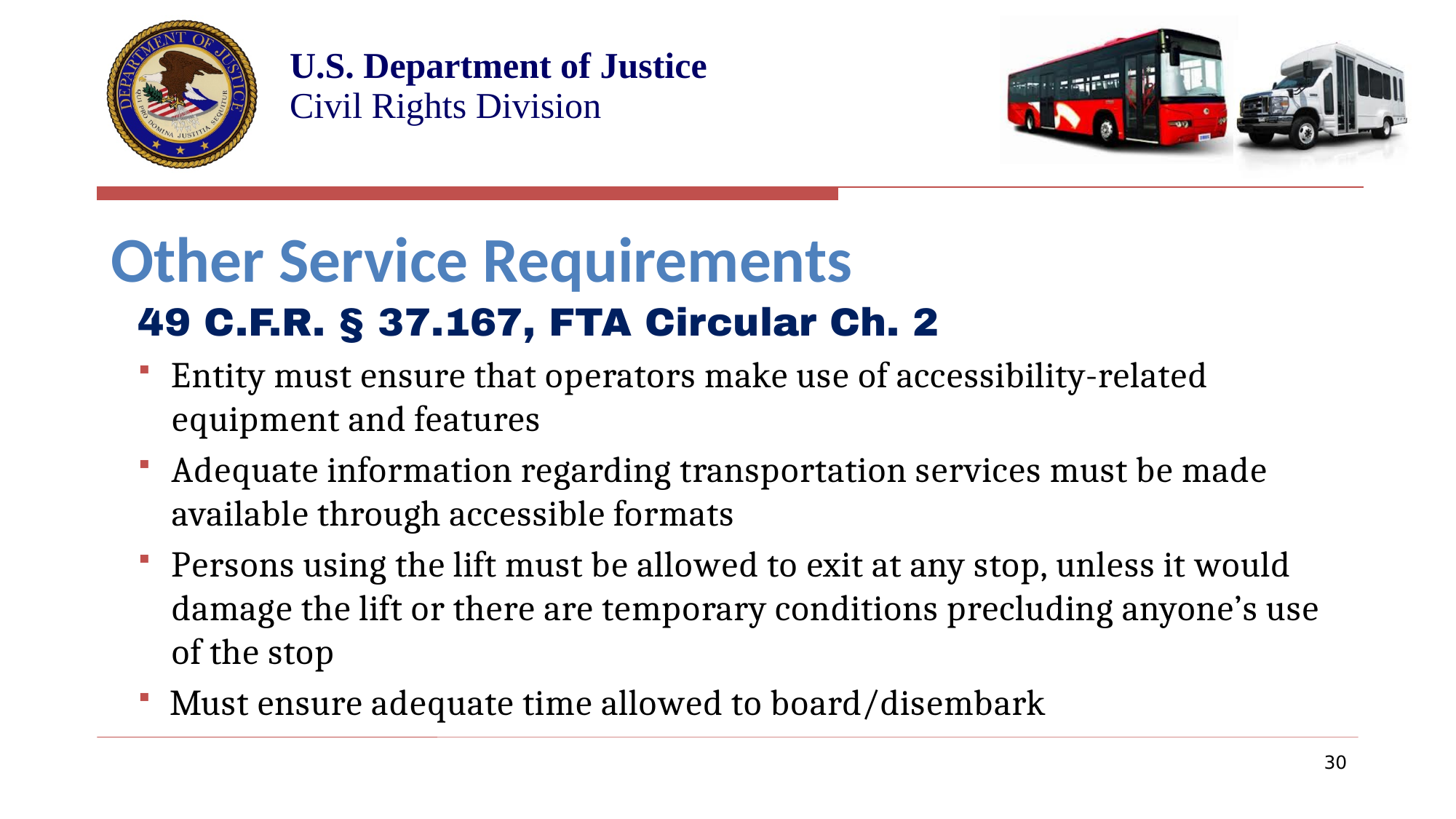

# Other Service Requirements
49 C.F.R. § 37.167, FTA Circular Ch. 2
Entity must ensure that operators make use of accessibility-related equipment and features
Adequate information regarding transportation services must be made available through accessible formats
Persons using the lift must be allowed to exit at any stop, unless it would damage the lift or there are temporary conditions precluding anyone’s use of the stop
Must ensure adequate time allowed to board/disembark

30